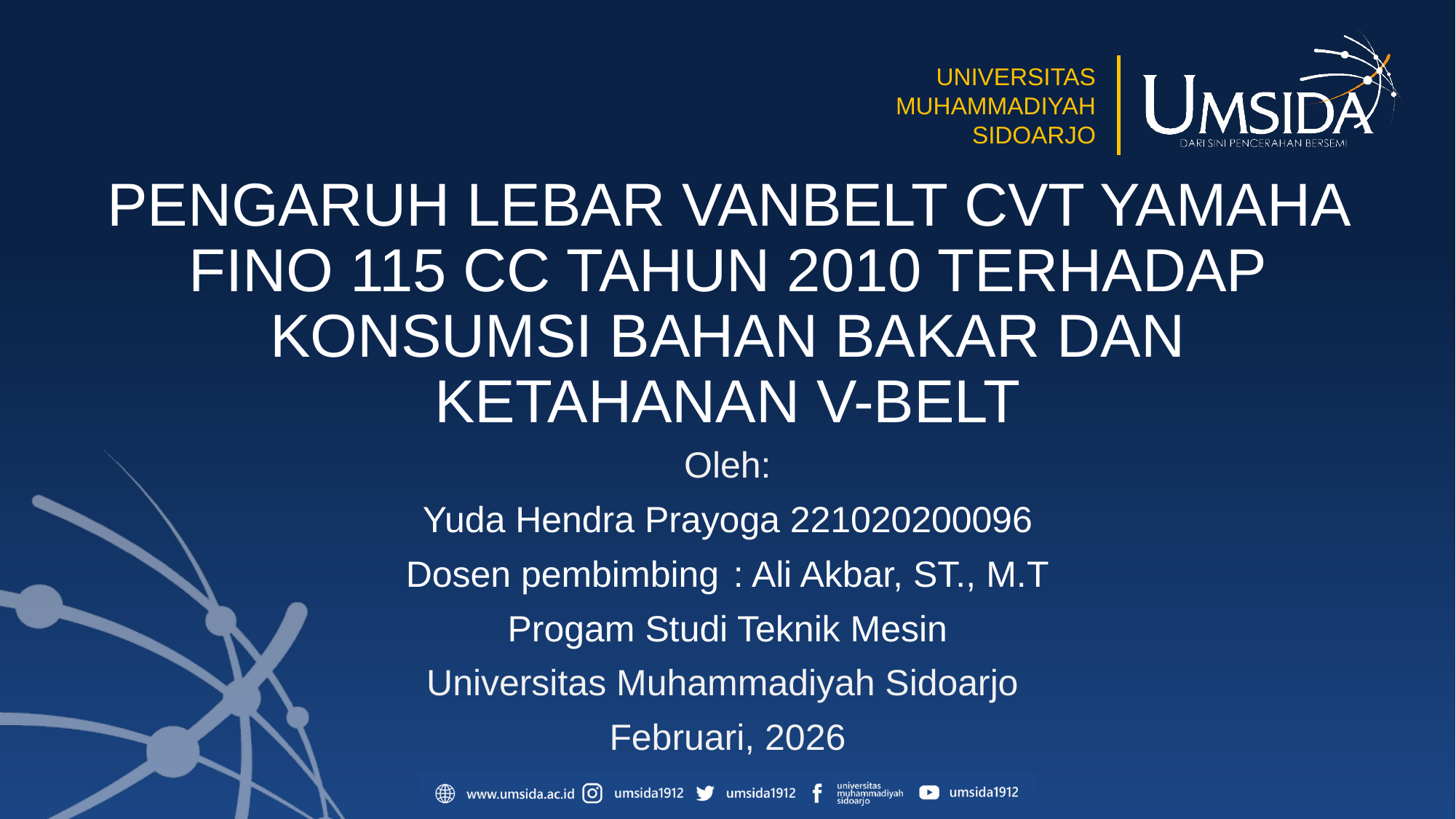

# PENGARUH LEBAR VANBELT CVT YAMAHA FINO 115 CC TAHUN 2010 TERHADAP KONSUMSI BAHAN BAKAR DAN KETAHANAN V-BELT
Oleh:
Yuda Hendra Prayoga 221020200096
Dosen pembimbing	: Ali Akbar, ST., M.T
Progam Studi Teknik Mesin
Universitas Muhammadiyah Sidoarjo
Februari, 2026